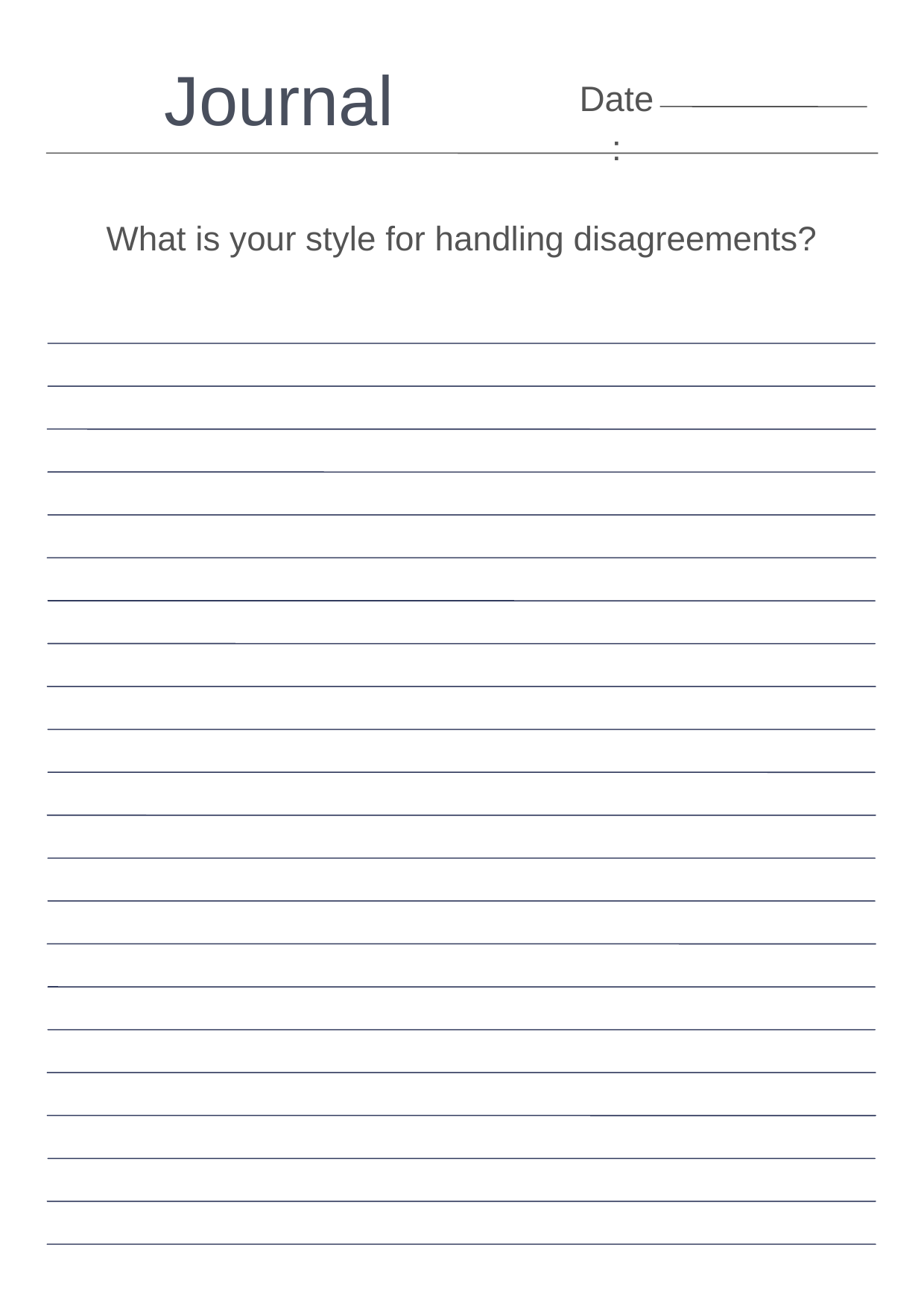

Journal
Date:

What is your style for handling disagreements?